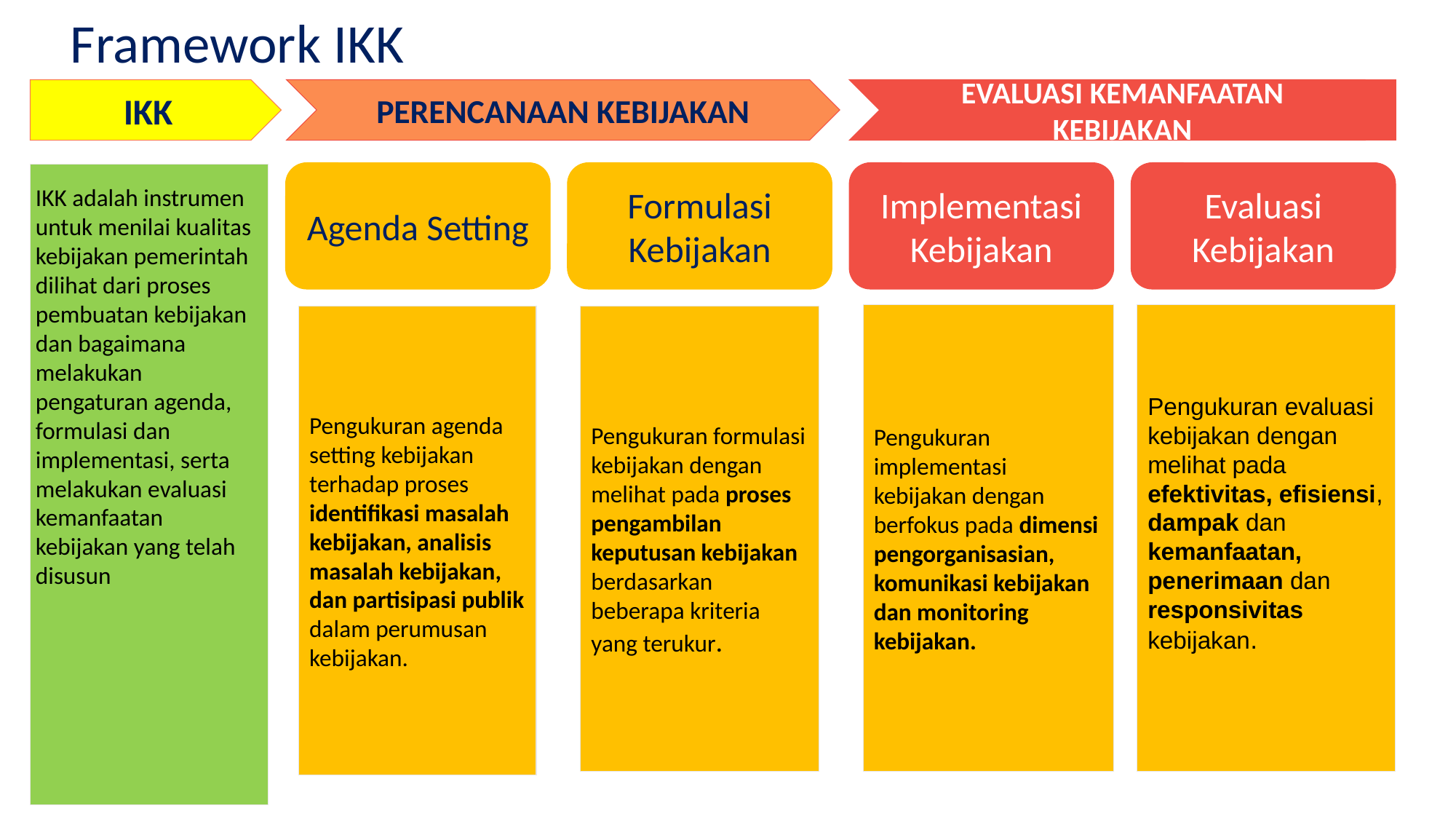

Framework IKK
IKK
PERENCANAAN KEBIJAKAN
EVALUASI KEMANFAATAN KEBIJAKAN

Agenda Setting
Formulasi Kebijakan
Implementasi Kebijakan
Evaluasi Kebijakan

Pengukuran implementasi kebijakan dengan berfokus pada dimensi pengorganisasian, komunikasi kebijakan dan monitoring kebijakan.
Pengukuran evaluasi kebijakan dengan melihat pada efektivitas, efisiensi, dampak dan kemanfaatan, penerimaan dan responsivitas kebijakan.

Pengukuran agenda setting kebijakan terhadap proses identifikasi masalah kebijakan, analisis masalah kebijakan, dan partisipasi publik dalam perumusan kebijakan.
Pengukuran formulasi kebijakan dengan melihat pada proses pengambilan keputusan kebijakan berdasarkan beberapa kriteria yang terukur.
IKK adalah instrumen untuk menilai kualitas kebijakan pemerintah dilihat dari proses pembuatan kebijakan dan bagaimana melakukan pengaturan agenda,
formulasi dan implementasi, serta melakukan evaluasi kemanfaatan kebijakan yang telah disusun